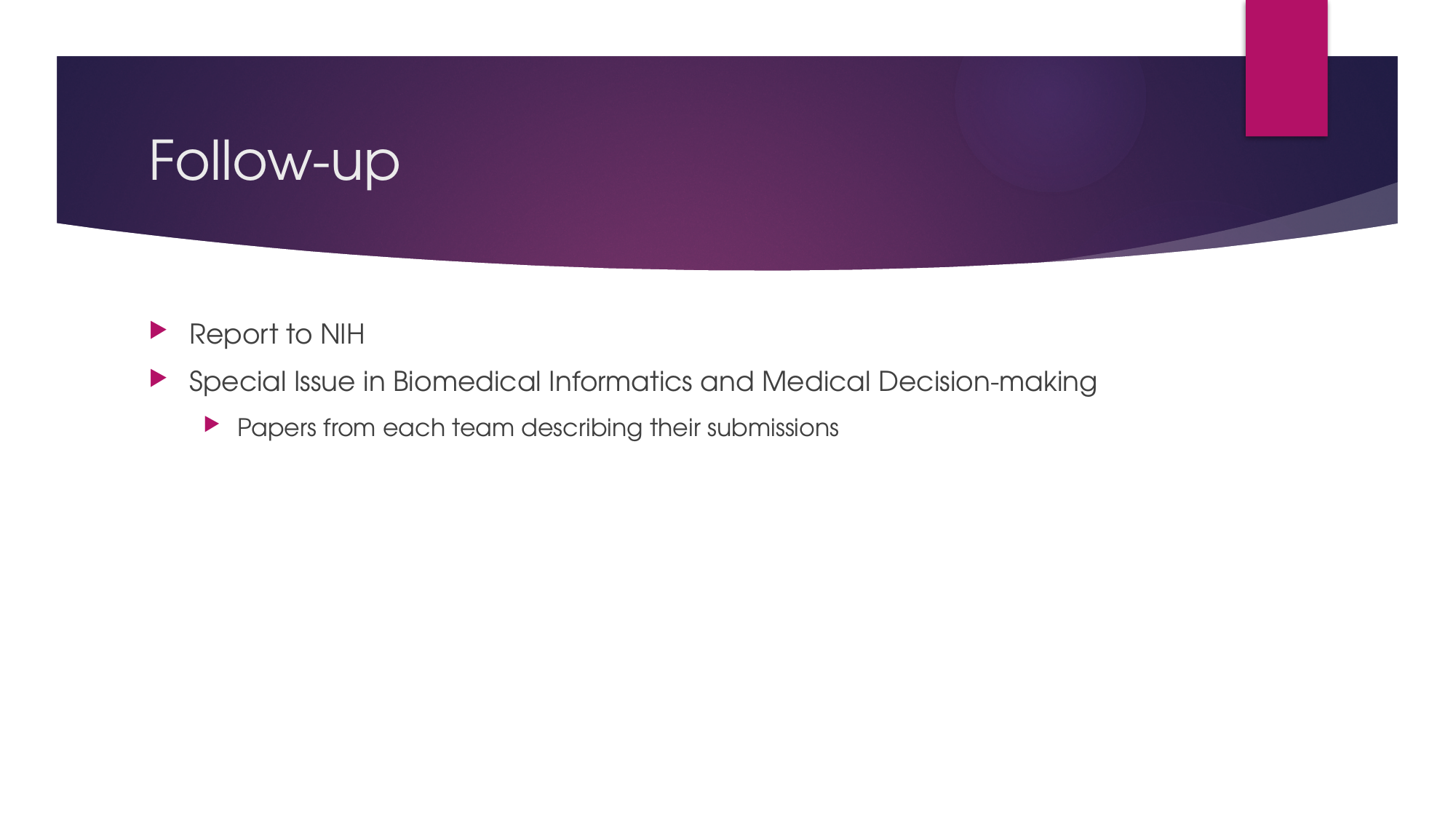

# Follow-up
Report to NIH
Special Issue in Biomedical Informatics and Medical Decision-making
Papers from each team describing their submissions